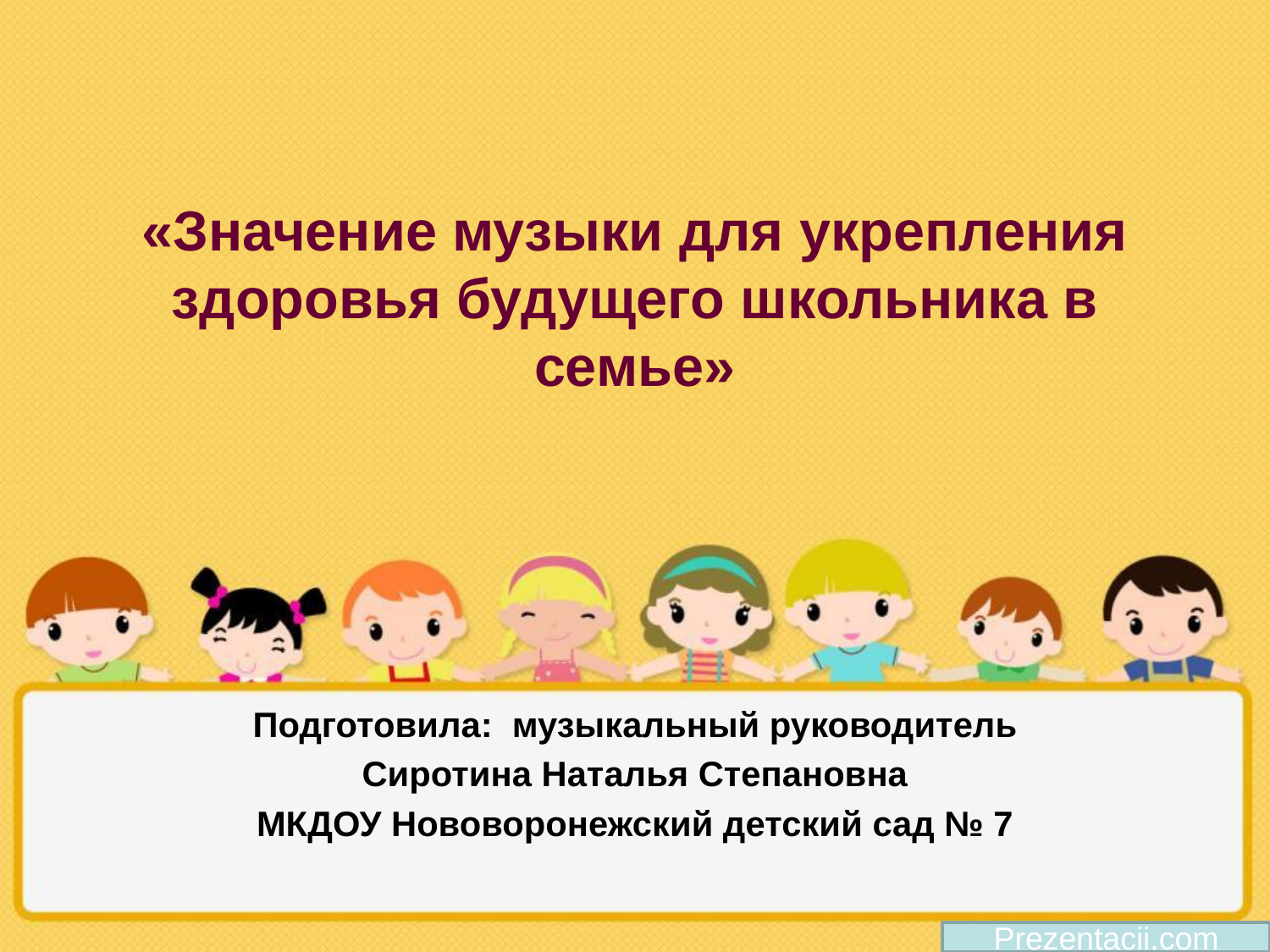

# «Значение музыки для укрепления здоровья будущего школьника в семье»
Подготовила:  музыкальный руководитель
Сиротина Наталья Степановна
МКДОУ Нововоронежский детский сад № 7
Prezentacii.com